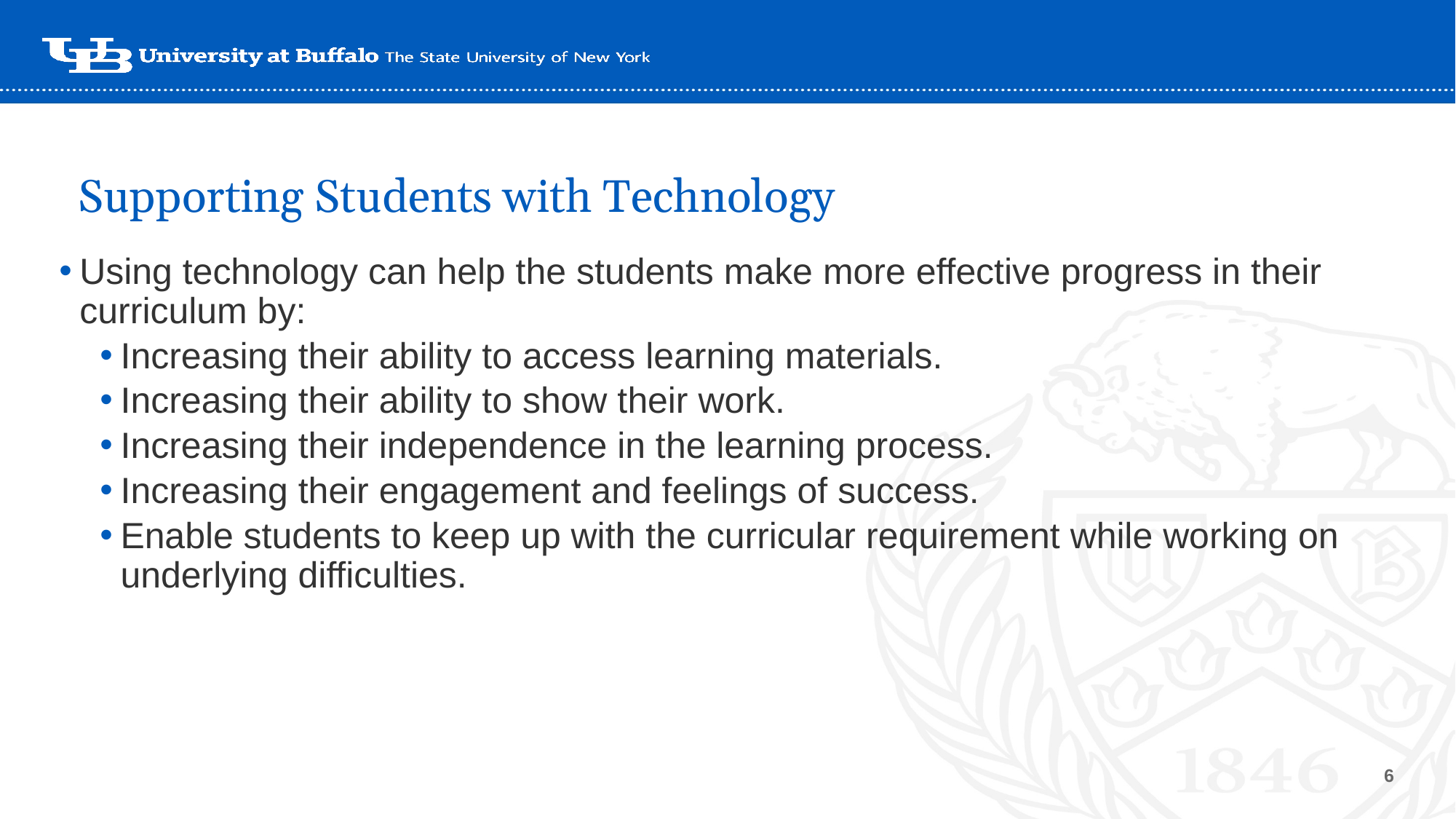

# Supporting Students with Technology
Using technology can help the students make more effective progress in their curriculum by:
Increasing their ability to access learning materials.
Increasing their ability to show their work.
Increasing their independence in the learning process.
Increasing their engagement and feelings of success.
Enable students to keep up with the curricular requirement while working on underlying difficulties.